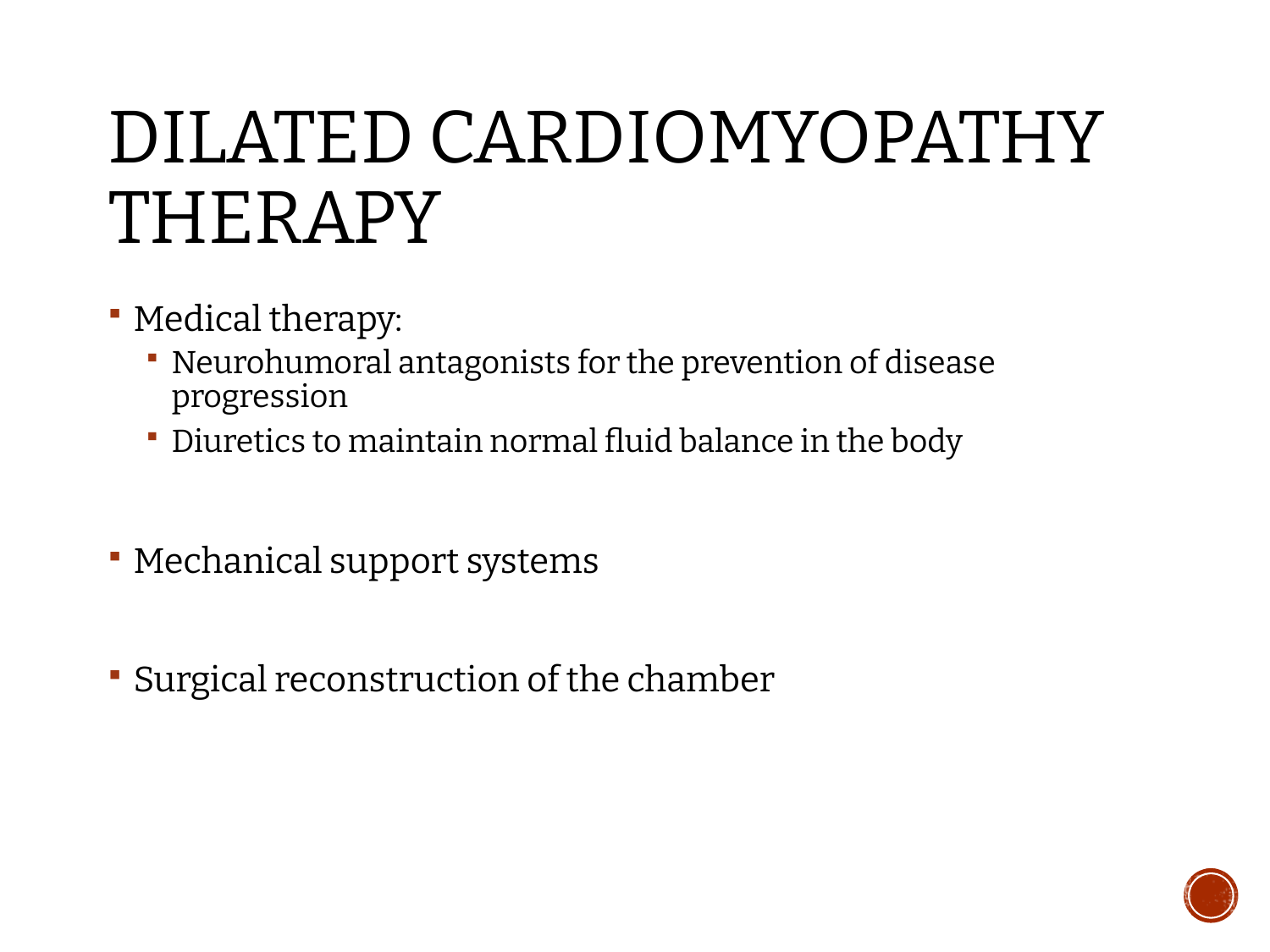

# Dilated cardiomyopathy therapy
Medical therapy:
Neurohumoral antagonists for the prevention of disease progression
Diuretics to maintain normal fluid balance in the body

Mechanical support systems

Surgical reconstruction of the chamber